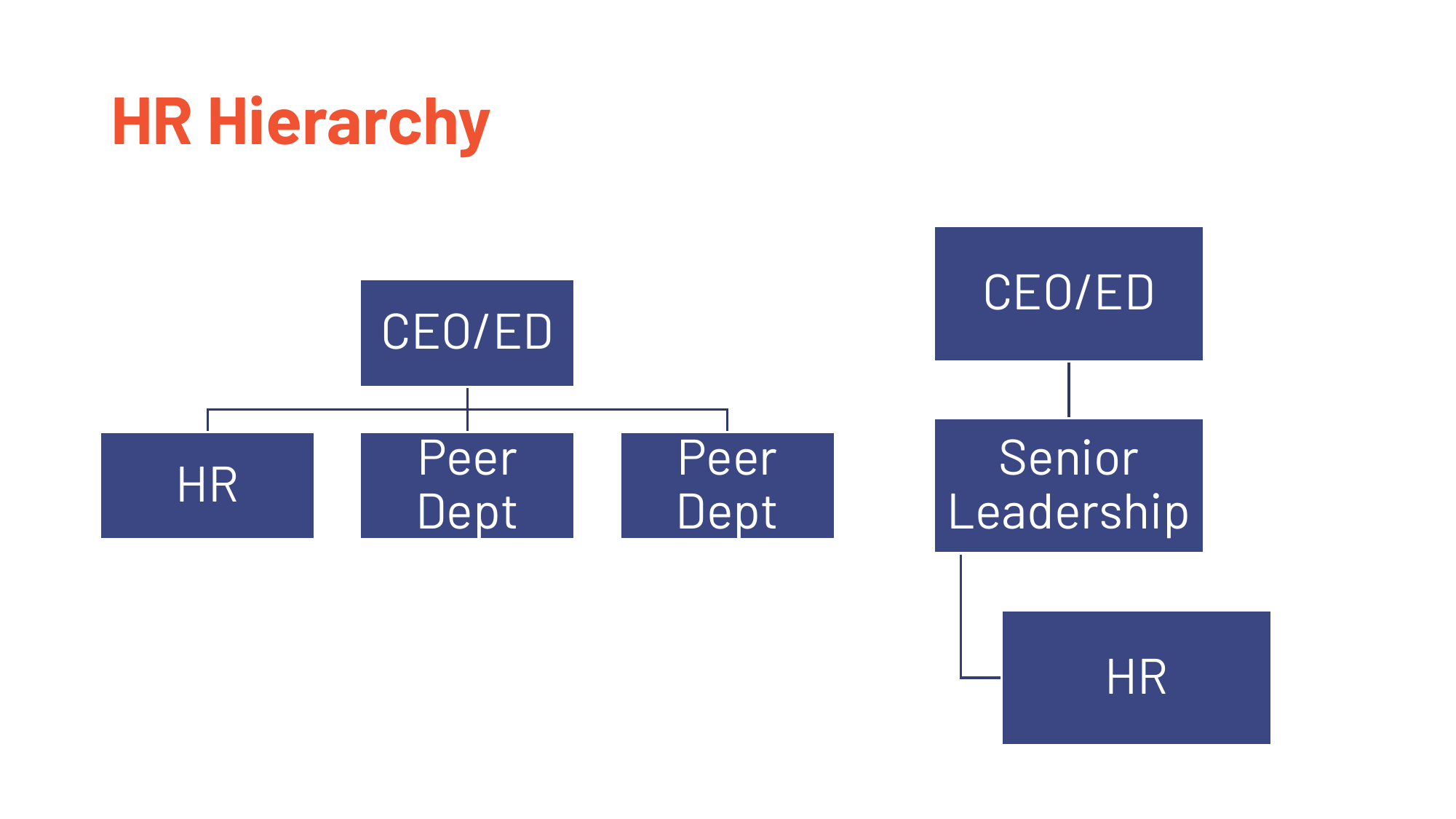

# HR Hierarchy
CEO/ED
HR
Peer Dept
Peer Dept
CEO/ED
Senior Leadership
HR